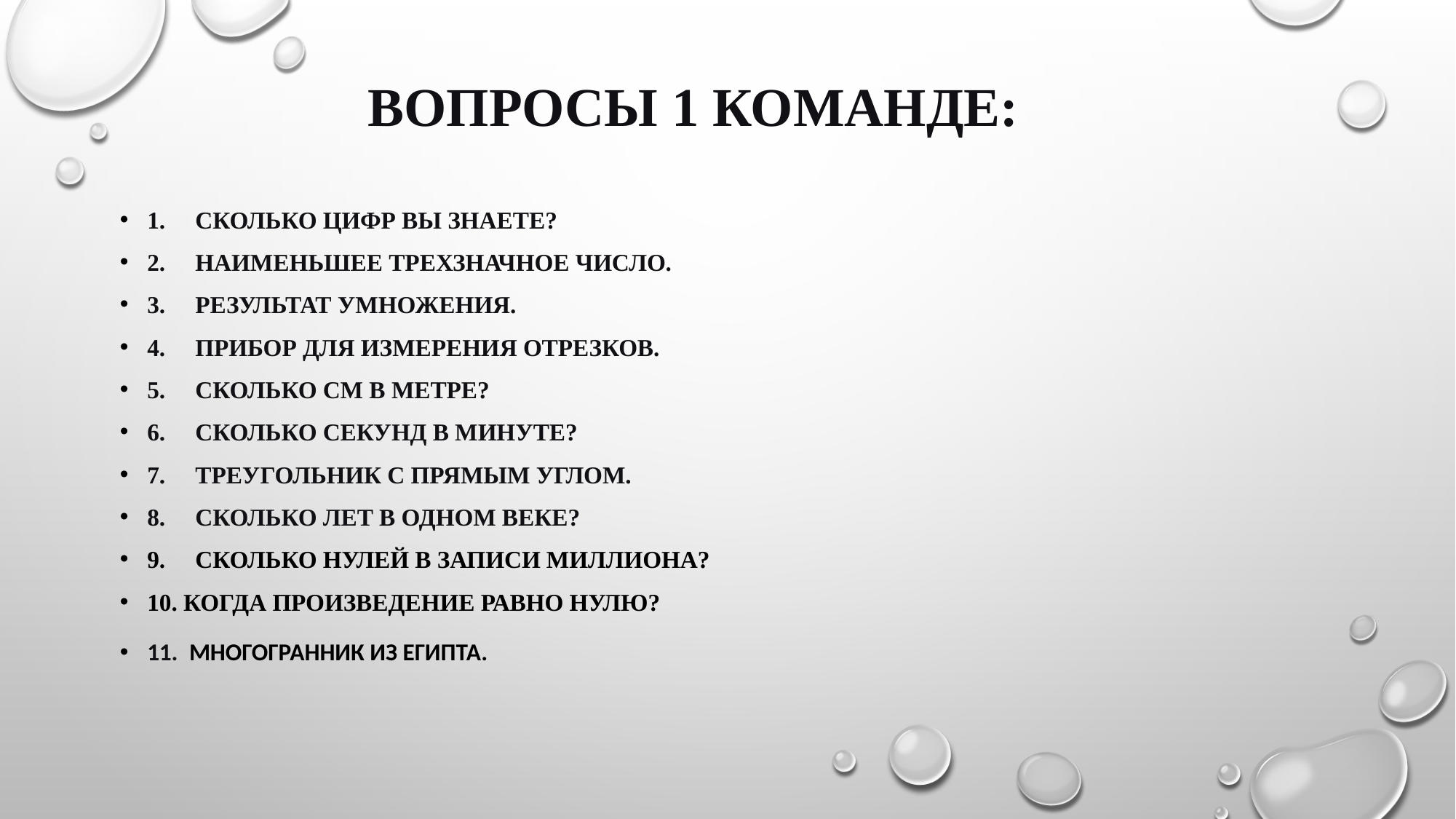

# Вопросы 1 команде:
1.     Сколько цифр вы знаете?
2.     Наименьшее трехзначное число.
3.     Результат умножения.
4.     Прибор для измерения отрезков.
5.     Сколько см в метре?
6.     Сколько секунд в минуте?
7.     Треугольник с прямым углом.
8.     Сколько лет в одном веке?
9.     Сколько нулей в записи миллиона?
10. Когда произведение равно нулю?
11.  Многогранник из Египта.